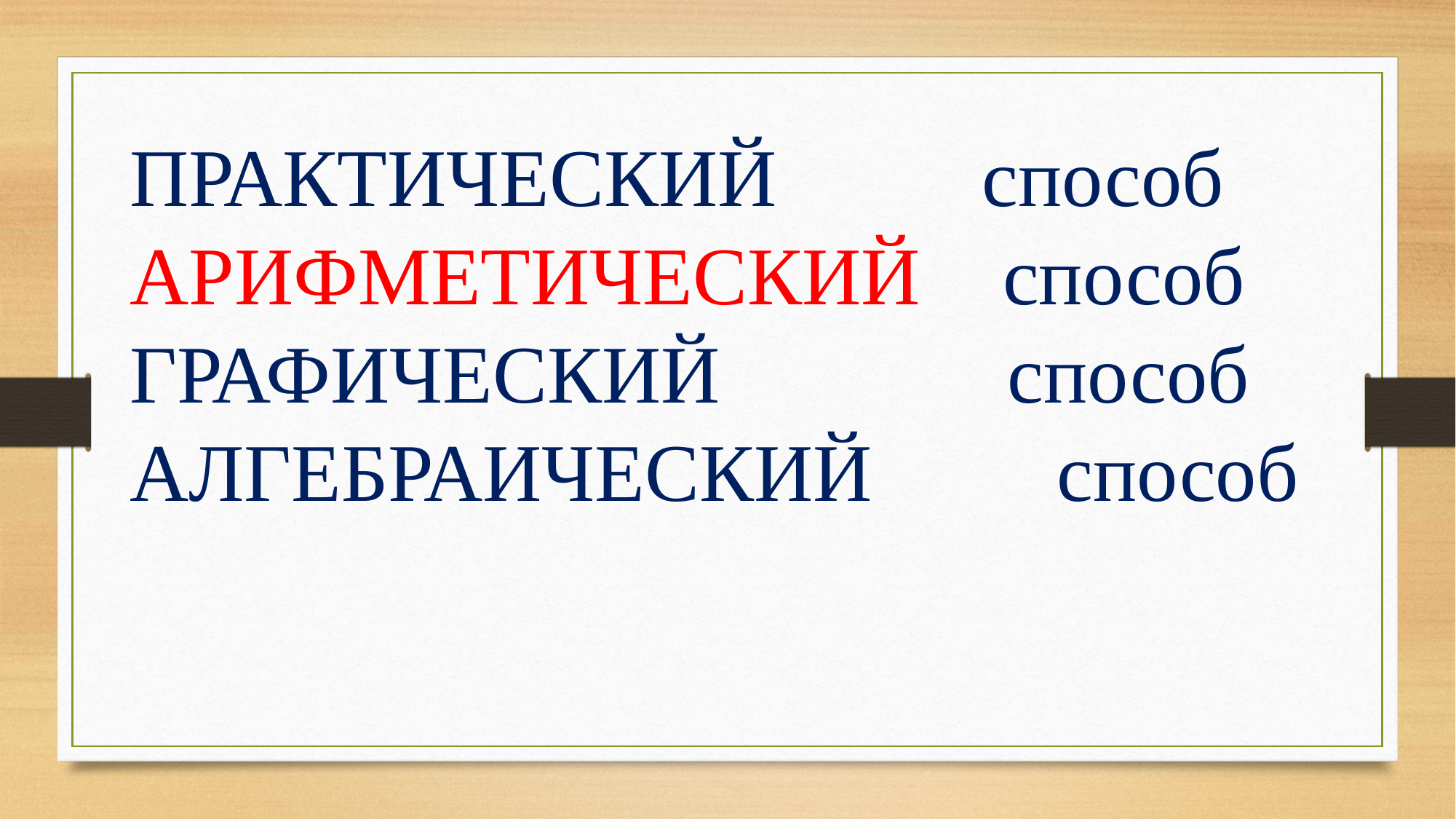

ПРАКТИЧЕСКИЙ          способ
АРИФМЕТИЧЕСКИЙ    способ
ГРАФИЧЕСКИЙ              способ
АЛГЕБРАИЧЕСКИЙ         способ